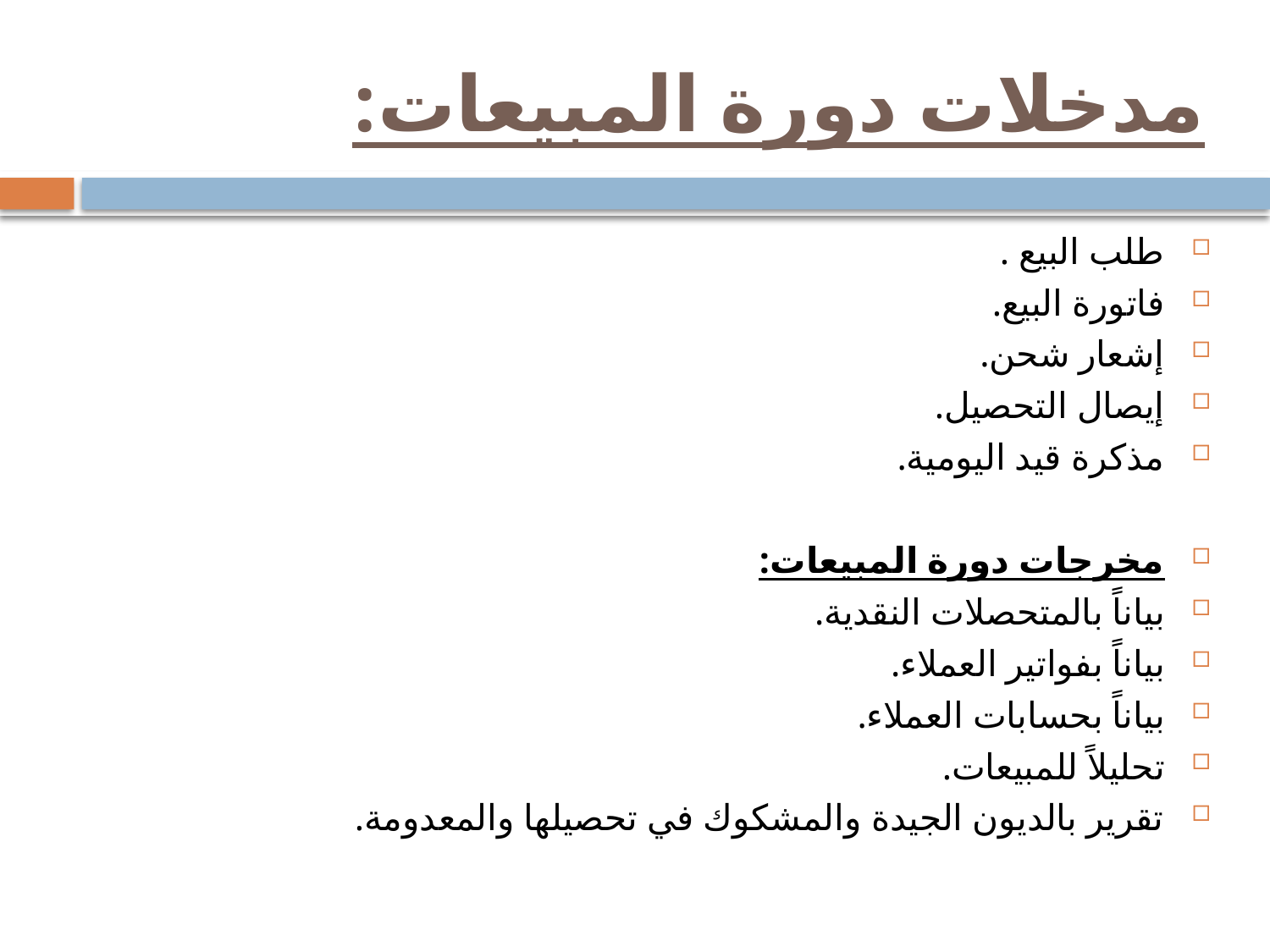

# مدخلات دورة المبيعات:
طلب البيع .
فاتورة البيع.
إشعار شحن.
إيصال التحصيل.
مذكرة قيد اليومية.

مخرجات دورة المبيعات:
بياناً بالمتحصلات النقدية.
بياناً بفواتير العملاء.
بياناً بحسابات العملاء.
تحليلاً للمبيعات.
تقرير بالديون الجيدة والمشكوك في تحصيلها والمعدومة.